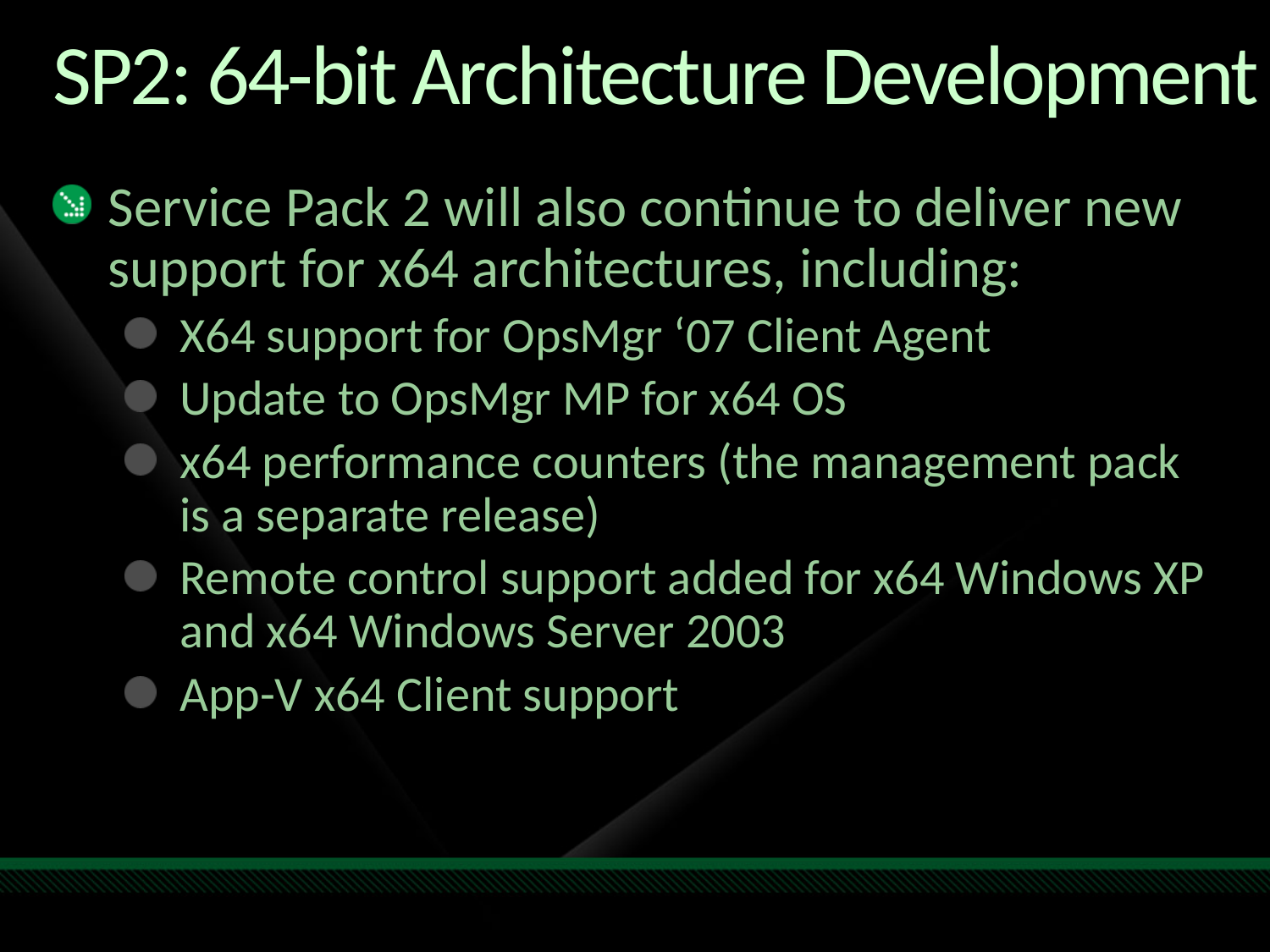

# SP2: 64-bit Architecture Development
Service Pack 2 will also continue to deliver new support for x64 architectures, including:
X64 support for OpsMgr ‘07 Client Agent
Update to OpsMgr MP for x64 OS
x64 performance counters (the management pack is a separate release)
Remote control support added for x64 Windows XP and x64 Windows Server 2003
App-V x64 Client support